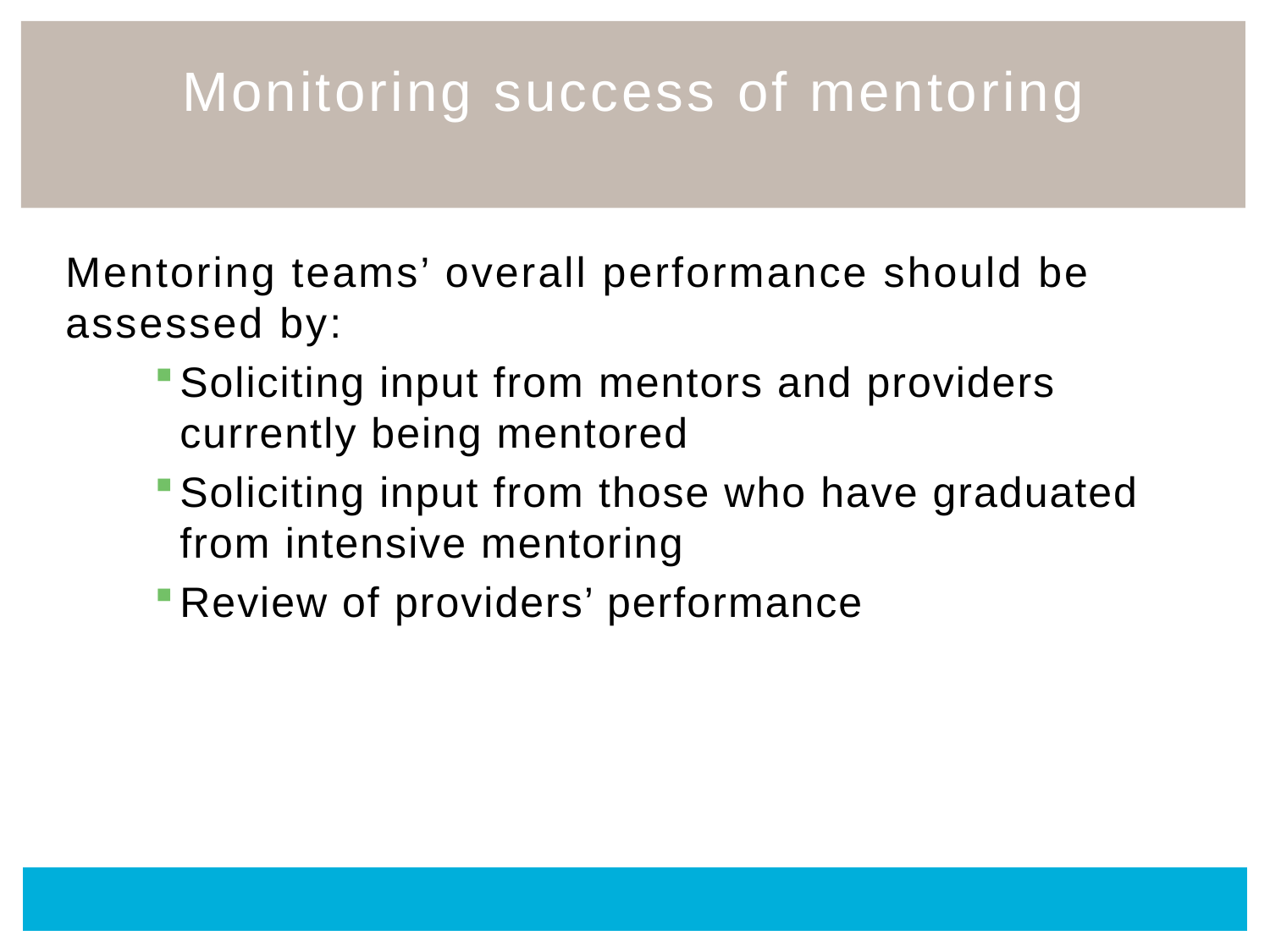

# Monitoring success of mentoring
Mentoring teams’ overall performance should be assessed by:
Soliciting input from mentors and providers currently being mentored
Soliciting input from those who have graduated from intensive mentoring
Review of providers’ performance